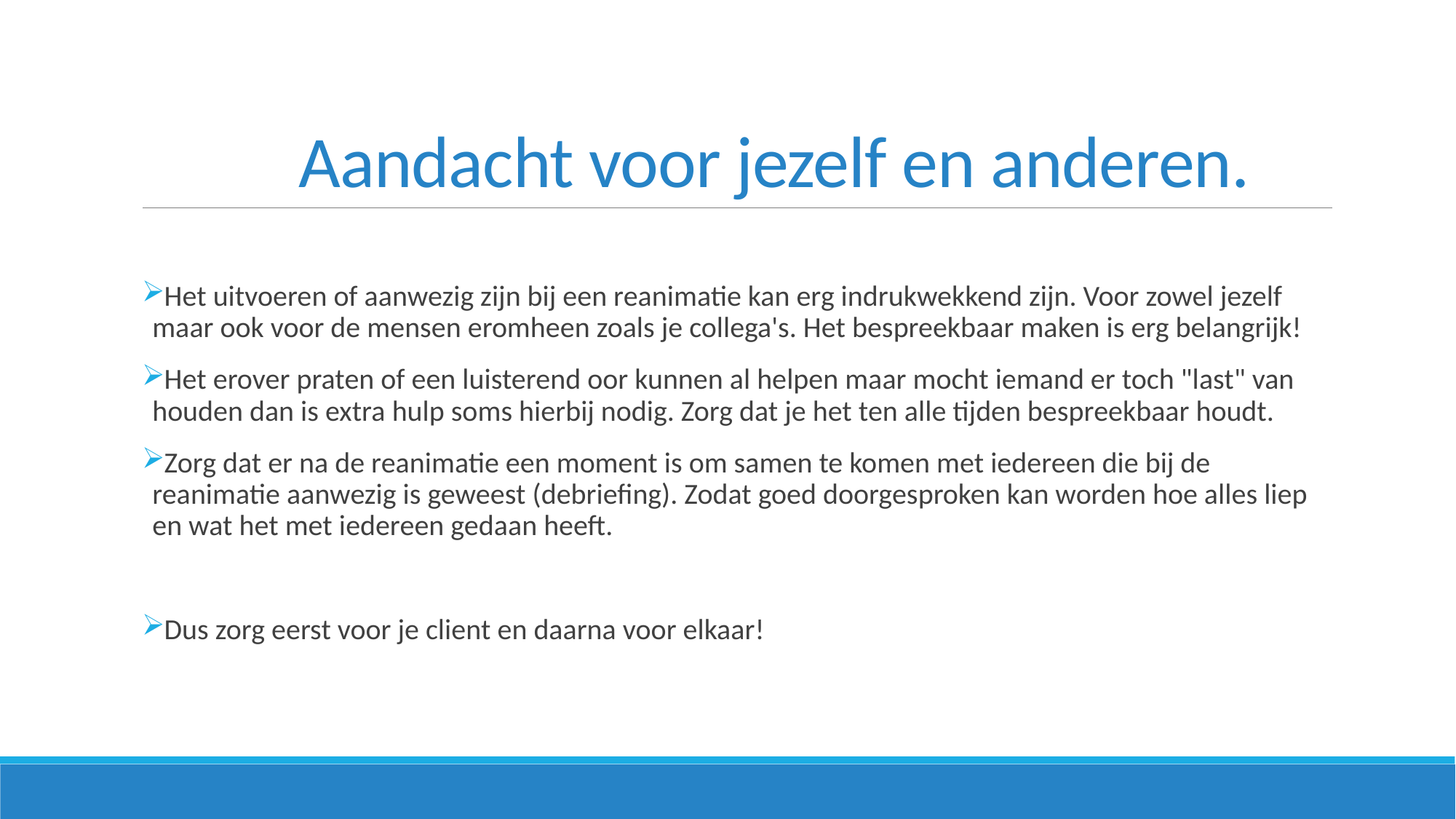

# Aandacht voor jezelf en anderen.

Het uitvoeren of aanwezig zijn bij een reanimatie kan erg indrukwekkend zijn. Voor zowel jezelf maar ook voor de mensen eromheen zoals je collega's. Het bespreekbaar maken is erg belangrijk!
Het erover praten of een luisterend oor kunnen al helpen maar mocht iemand er toch "last" van houden dan is extra hulp soms hierbij nodig. Zorg dat je het ten alle tijden bespreekbaar houdt.
Zorg dat er na de reanimatie een moment is om samen te komen met iedereen die bij de reanimatie aanwezig is geweest (debriefing). Zodat goed doorgesproken kan worden hoe alles liep en wat het met iedereen gedaan heeft.

Dus zorg eerst voor je client en daarna voor elkaar!